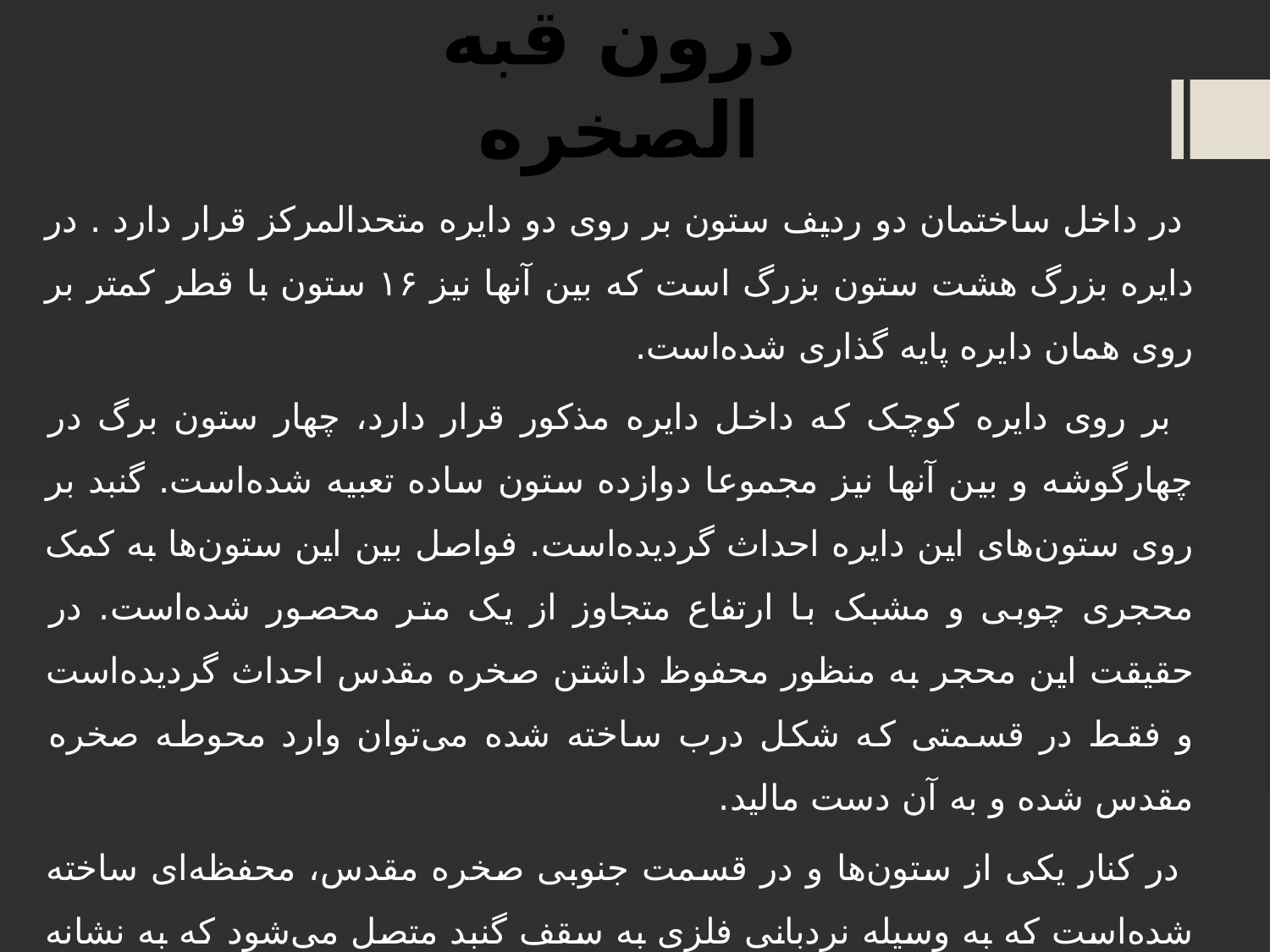

# درون قبه الصخره
   در داخل ساختمان دو ردیف ستون بر روی دو دایره متحدالمرکز قرار دارد . در دایره بزرگ هشت ستون بزرگ است که بین آنها نیز ۱۶ ستون با قطر کمتر بر روی همان دایره پایه گذاری شده‌است.
   بر روی دایره کوچک که داخل دایره مذکور قرار دارد، چهار ستون برگ در چهارگوشه و بین آنها نیز مجموعا دوازده ستون ساده تعبیه شده‌است. گنبد بر روی ستون‌های این دایره احداث گردیده‌است. فواصل بین این ستون‌ها به کمک محجری چوبی و مشبک با ارتفاع متجاوز از یک متر محصور شده‌است. در حقیقت این محجر به منظور محفوظ داشتن صخره مقدس احداث گردیده‌است و فقط در قسمتی که شکل درب ساخته شده می‌توان وارد محوطه صخره مقدس شده و به آن دست مالید.
   در کنار یکی از ستون‌ها و در قسمت جنوبی صخره مقدس، محفظه‌ای ساخته شده‌است که به وسیله نردبانی فلزی به سقف گنبد متصل می‌شود که به نشانه محل حرکت تاریخی پیامبر اسلام محمد برای معراج سماوی مذکور در تفاسیر است.